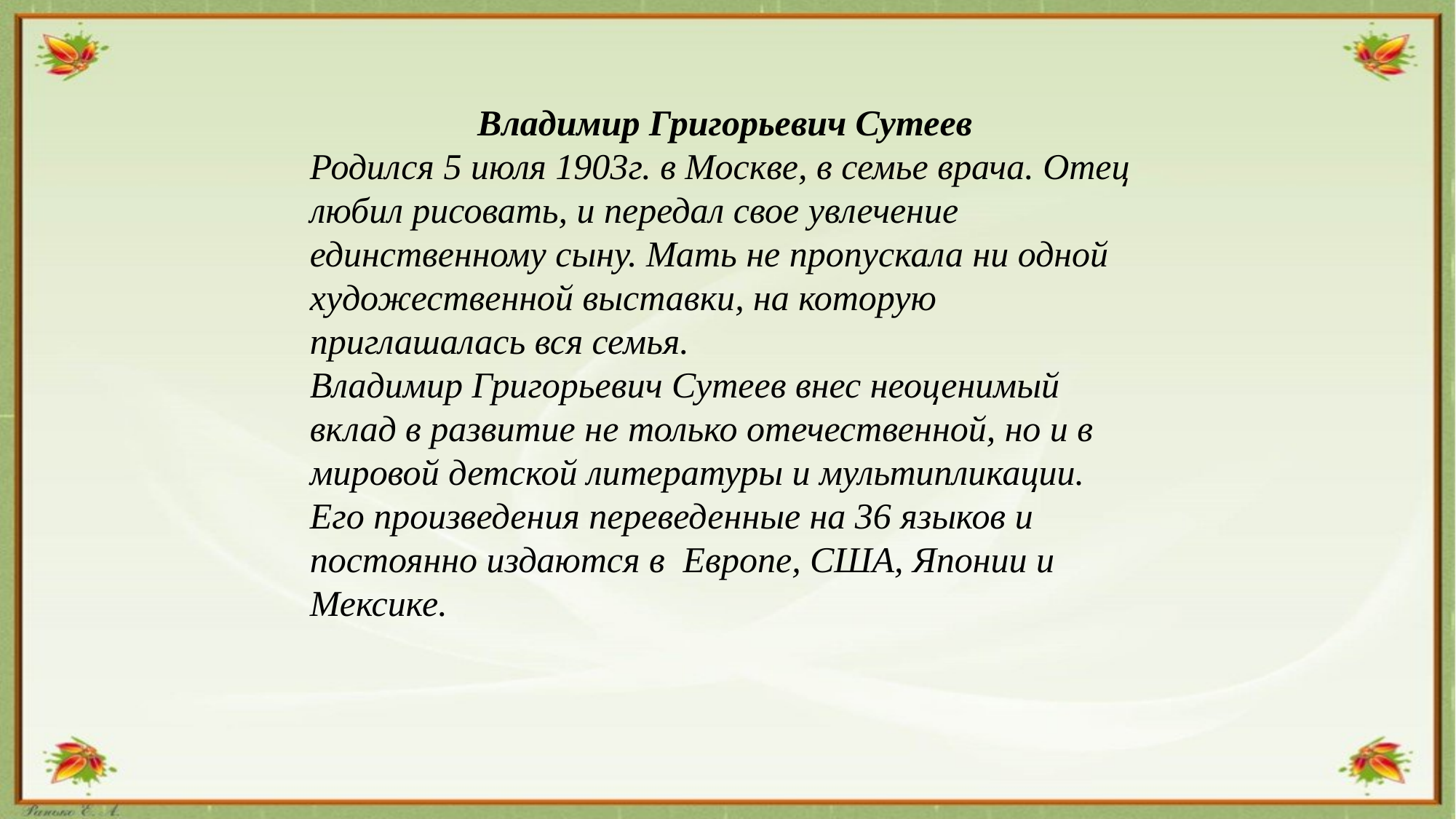

Владимир Григорьевич Сутеев
Родился 5 июля 1903г. в Москве, в семье врача. Отец любил рисовать, и передал свое увлечение единственному сыну. Мать не пропускала ни одной художественной выставки, на которую приглашалась вся семья.
Владимир Григорьевич Сутеев внес неоценимый вклад в развитие не только отечественной, но и в мировой детской литературы и мультипликации. Его произведения переведенные на 36 языков и постоянно издаются в  Европе, США, Японии и  Мексике.